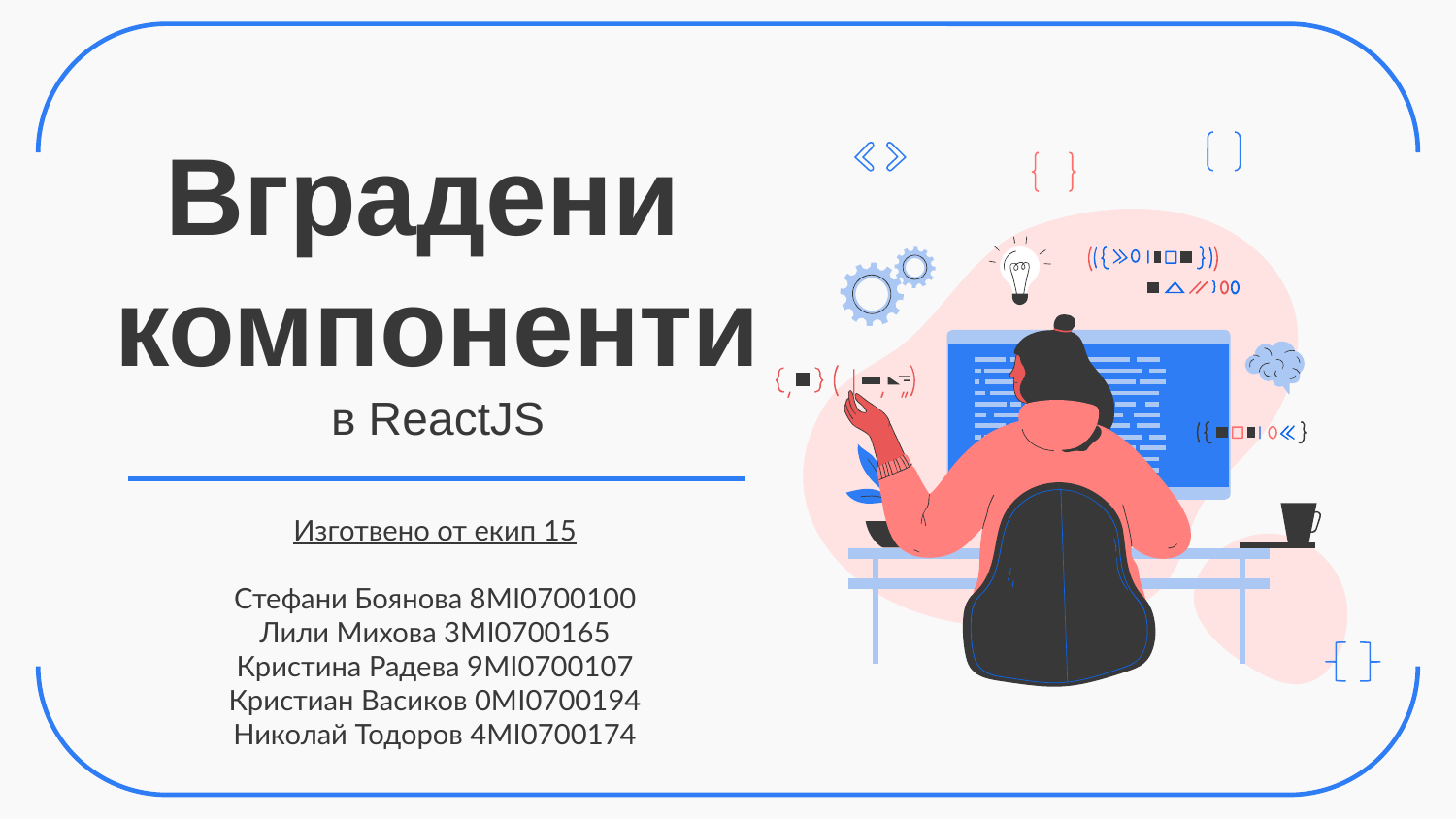

# Вградени компоненти в ReactJS

Изготвено от екип 15

Стефани Боянова 8MI0700100
Лили Михова 3MI0700165
Кристина Радева 9MI0700107
Кристиан Васиков 0MI0700194
Николай Тодоров 4MI0700174